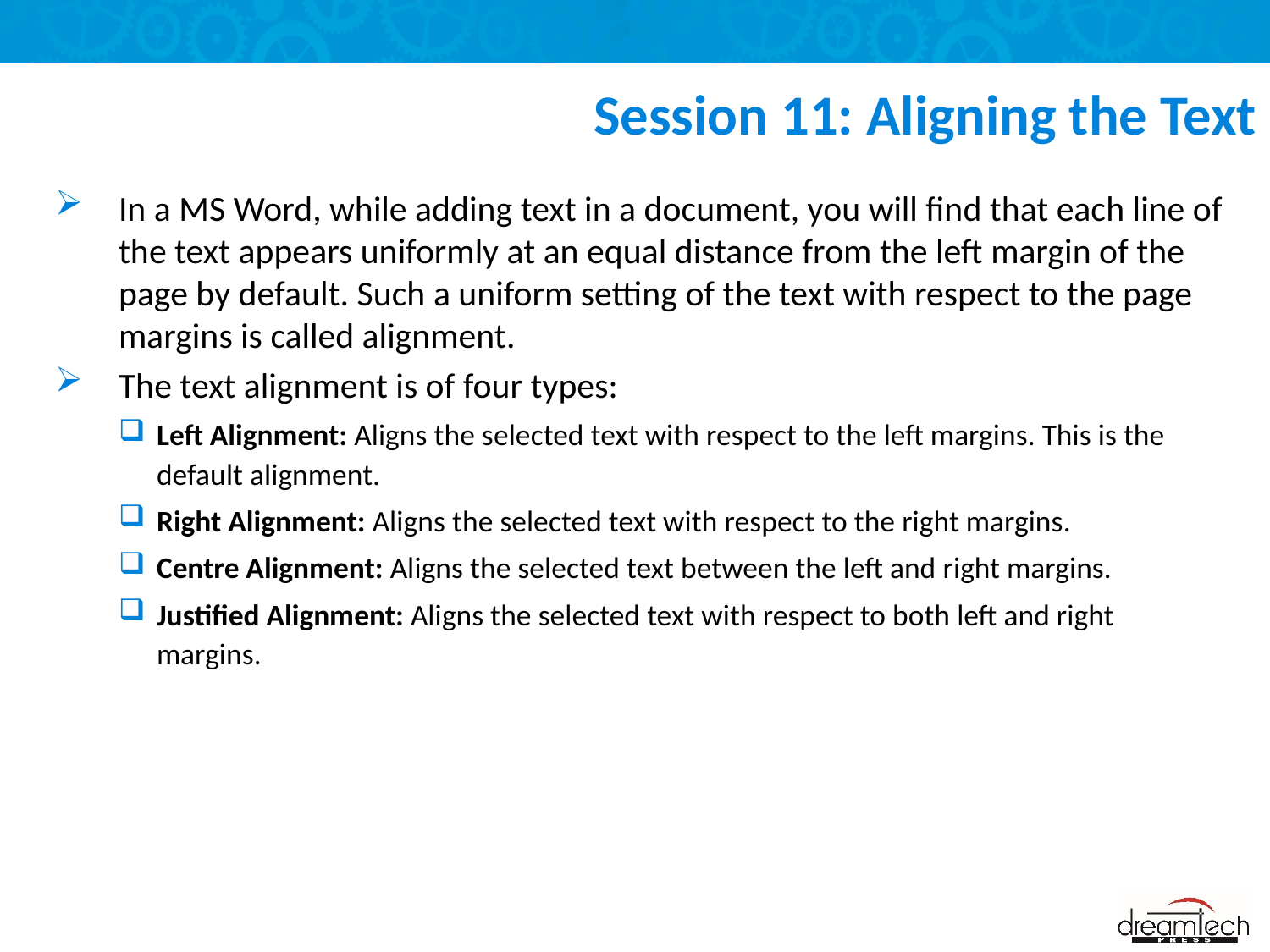

# Session 11: Aligning the Text
In a MS Word, while adding text in a document, you will find that each line of the text appears uniformly at an equal distance from the left margin of the page by default. Such a uniform setting of the text with respect to the page margins is called alignment.
The text alignment is of four types:
Left Alignment: Aligns the selected text with respect to the left margins. This is the default alignment.
Right Alignment: Aligns the selected text with respect to the right margins.
Centre Alignment: Aligns the selected text between the left and right margins.
Justified Alignment: Aligns the selected text with respect to both left and right margins.